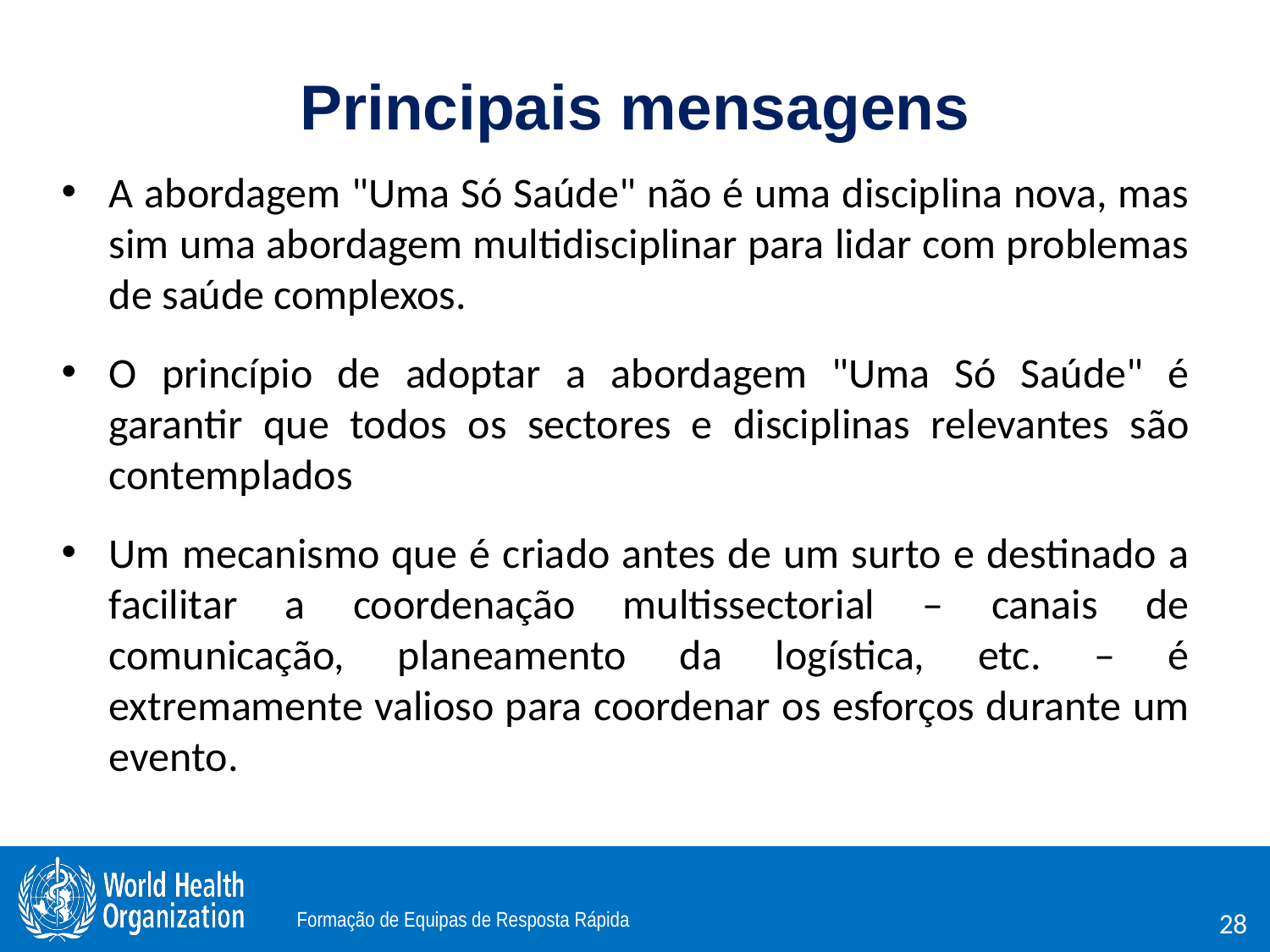

# Principais mensagens
A abordagem "Uma Só Saúde" não é uma disciplina nova, mas sim uma abordagem multidisciplinar para lidar com problemas de saúde complexos.

O princípio de adoptar a abordagem "Uma Só Saúde" é garantir que todos os sectores e disciplinas relevantes são contemplados

Um mecanismo que é criado antes de um surto e destinado a facilitar a coordenação multissectorial – canais de comunicação, planeamento da logística, etc. – é extremamente valioso para coordenar os esforços durante um evento.